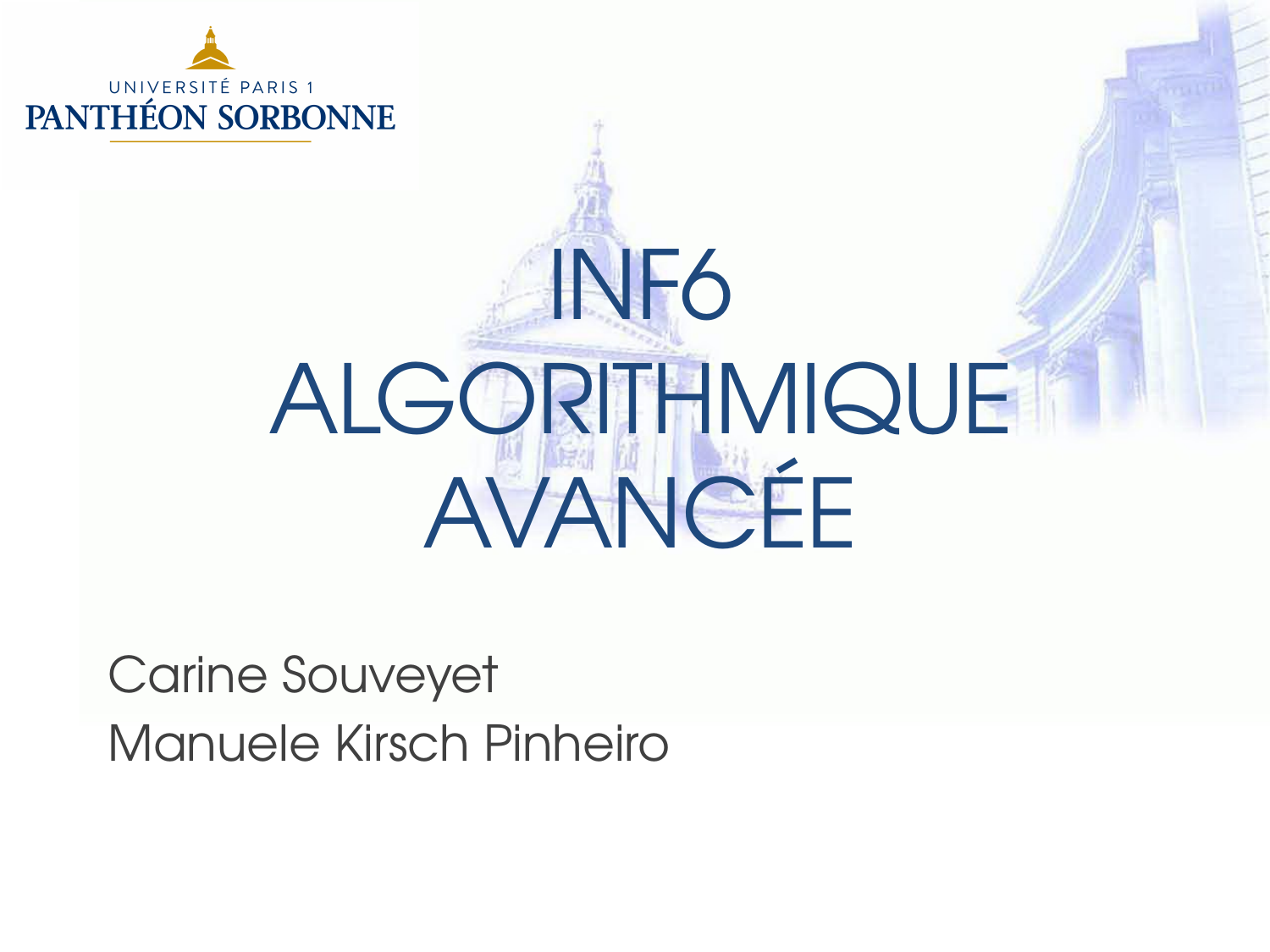

# INF6 Algorithmique Avancée
Carine Souveyet
Manuele Kirsch Pinheiro